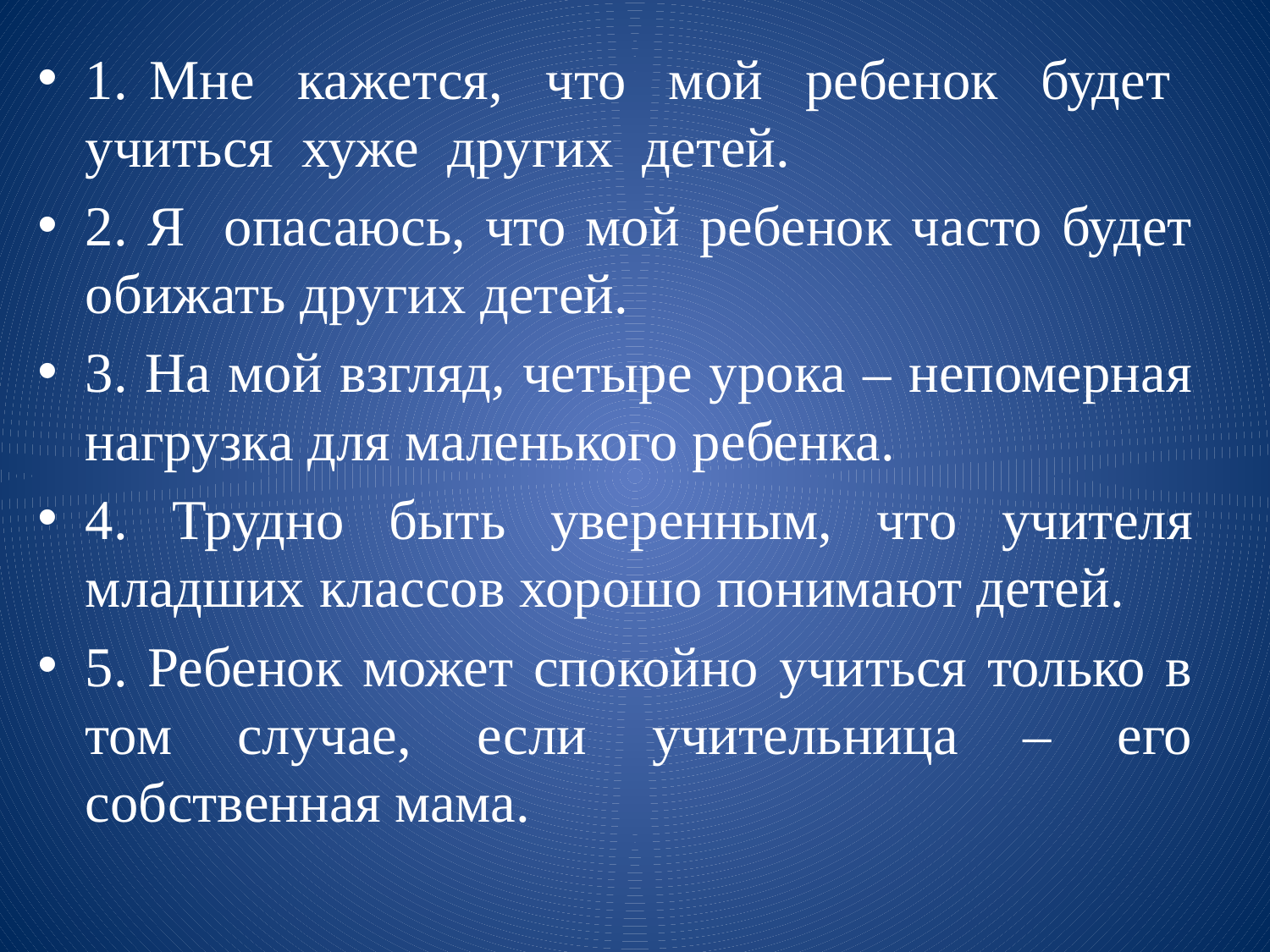

1. Мне  кажется,  что  мой  ребенок  будет  учиться  хуже  других  детей.
2. Я  опасаюсь, что мой ребенок часто будет обижать других детей.
3. На мой взгляд, четыре урока – непомерная нагрузка для маленького ребенка.
4. Трудно быть уверенным, что учителя младших классов хорошо понимают детей.
5. Ребенок может спокойно учиться только в том случае, если учительница – его собственная мама.